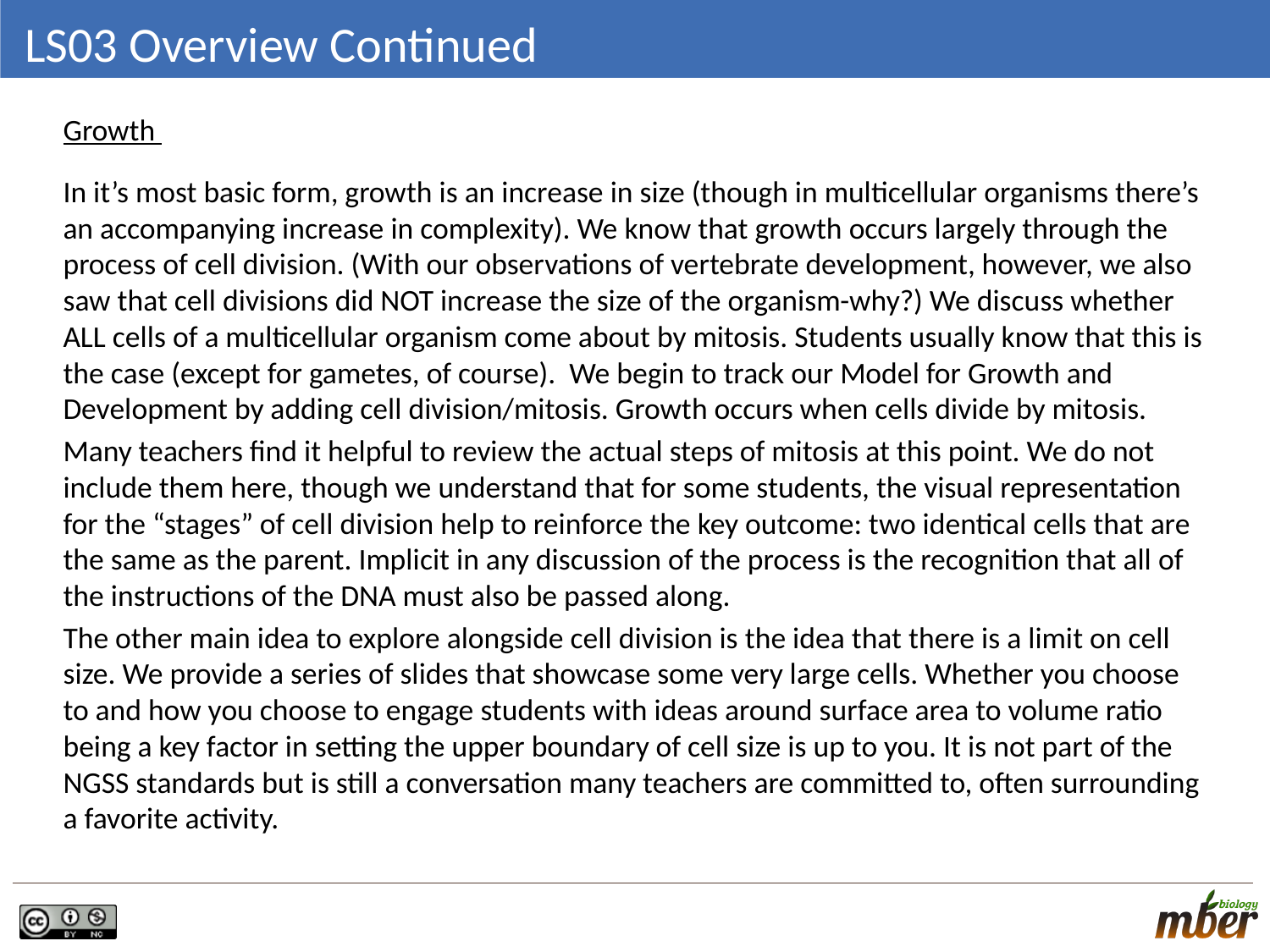

# LS03 Overview Continued
Growth
In it’s most basic form, growth is an increase in size (though in multicellular organisms there’s an accompanying increase in complexity). We know that growth occurs largely through the process of cell division. (With our observations of vertebrate development, however, we also saw that cell divisions did NOT increase the size of the organism-why?) We discuss whether ALL cells of a multicellular organism come about by mitosis. Students usually know that this is the case (except for gametes, of course).  We begin to track our Model for Growth and Development by adding cell division/mitosis. Growth occurs when cells divide by mitosis.
Many teachers find it helpful to review the actual steps of mitosis at this point. We do not include them here, though we understand that for some students, the visual representation for the “stages” of cell division help to reinforce the key outcome: two identical cells that are the same as the parent. Implicit in any discussion of the process is the recognition that all of the instructions of the DNA must also be passed along.
The other main idea to explore alongside cell division is the idea that there is a limit on cell size. We provide a series of slides that showcase some very large cells. Whether you choose to and how you choose to engage students with ideas around surface area to volume ratio being a key factor in setting the upper boundary of cell size is up to you. It is not part of the NGSS standards but is still a conversation many teachers are committed to, often surrounding a favorite activity.